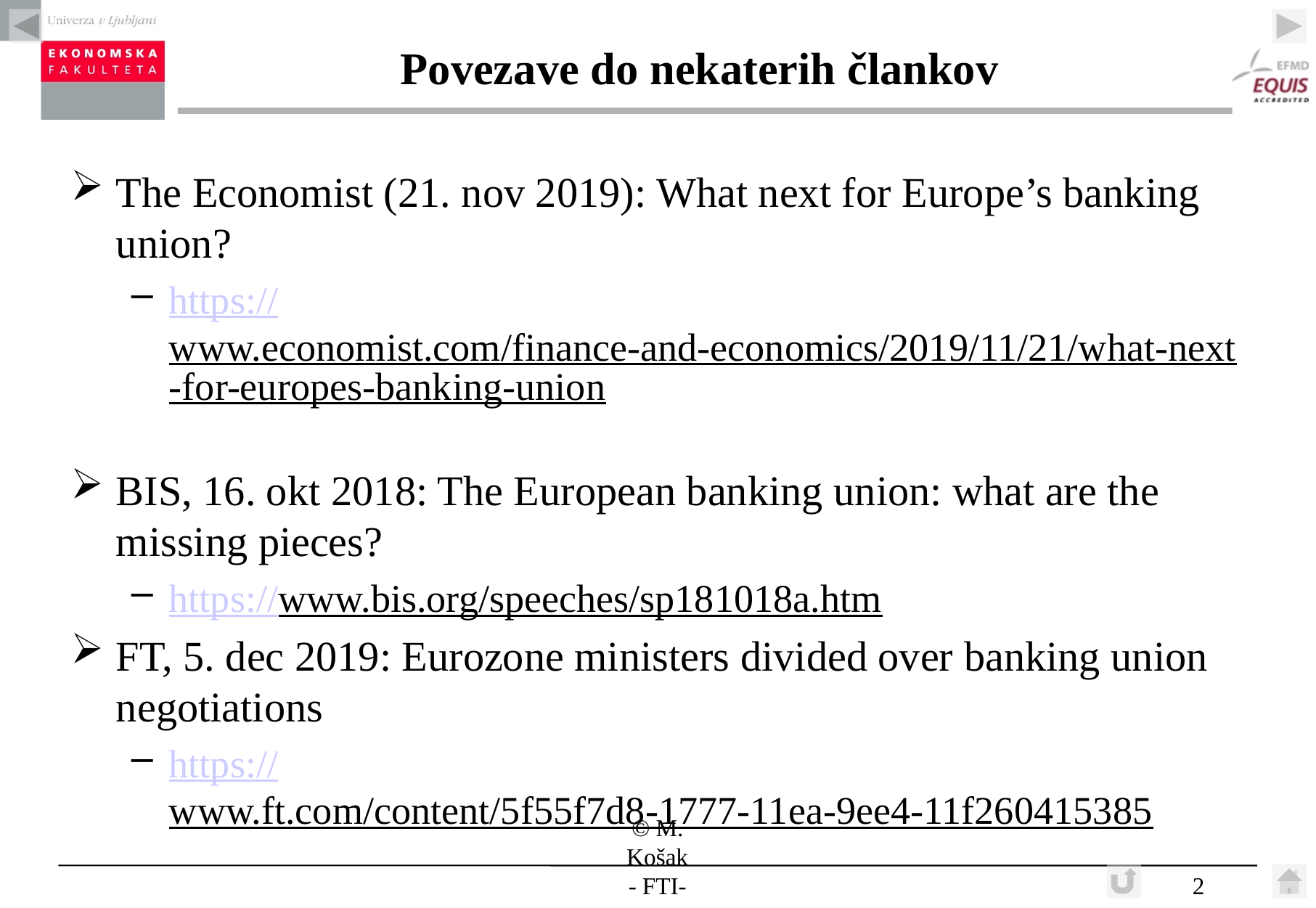

# Povezave do nekaterih člankov
The Economist (21. nov 2019): What next for Europe’s banking union?
https://www.economist.com/finance-and-economics/2019/11/21/what-next-for-europes-banking-union
BIS, 16. okt 2018: The European banking union: what are the missing pieces?
https://www.bis.org/speeches/sp181018a.htm
FT, 5. dec 2019: Eurozone ministers divided over banking union negotiations
https://www.ft.com/content/5f55f7d8-1777-11ea-9ee4-11f260415385

© M. Košak - FTI-FMF - P24
2